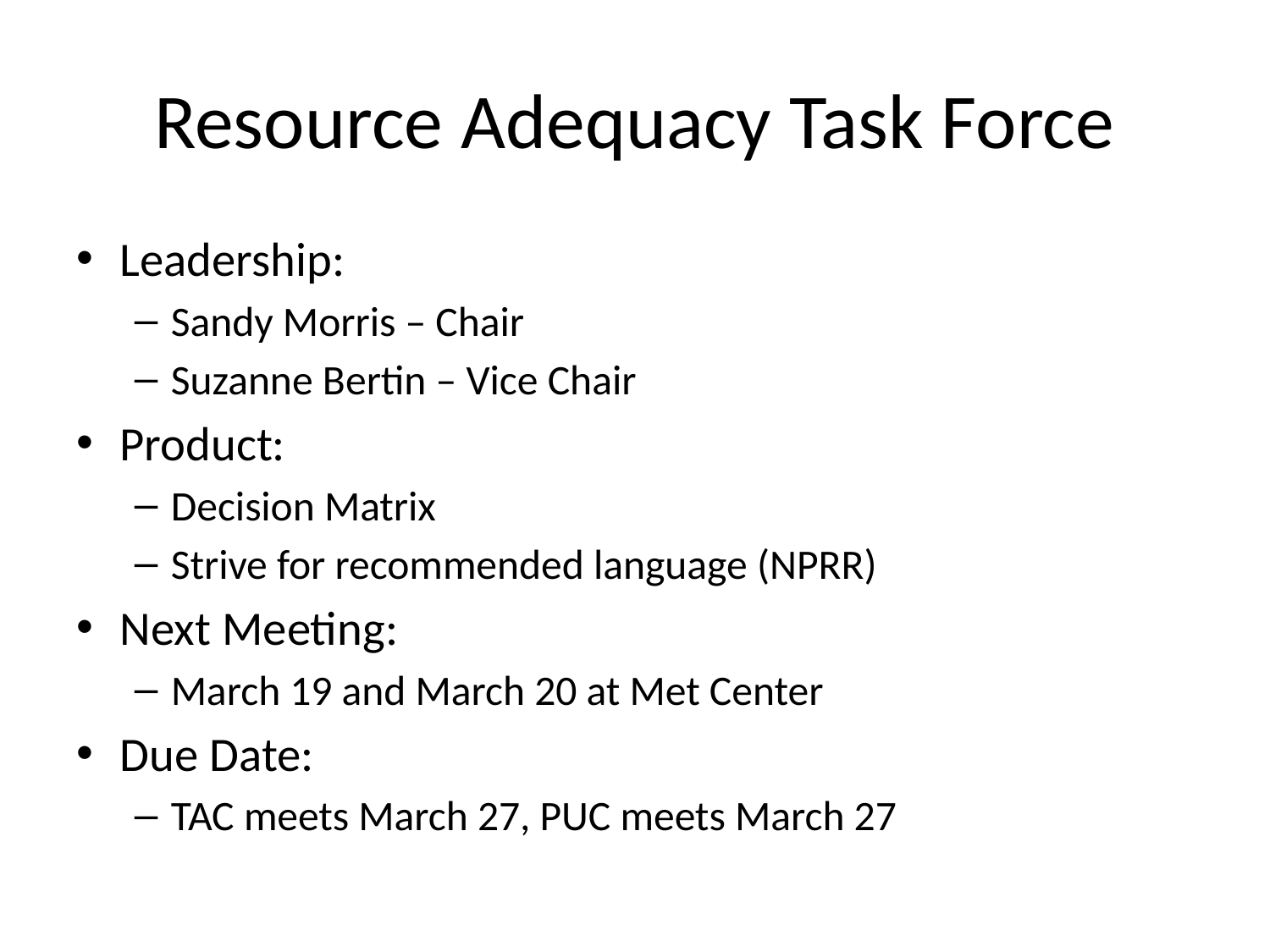

# Resource Adequacy Task Force
Leadership:
Sandy Morris – Chair
Suzanne Bertin – Vice Chair
Product:
Decision Matrix
Strive for recommended language (NPRR)
Next Meeting:
March 19 and March 20 at Met Center
Due Date:
TAC meets March 27, PUC meets March 27